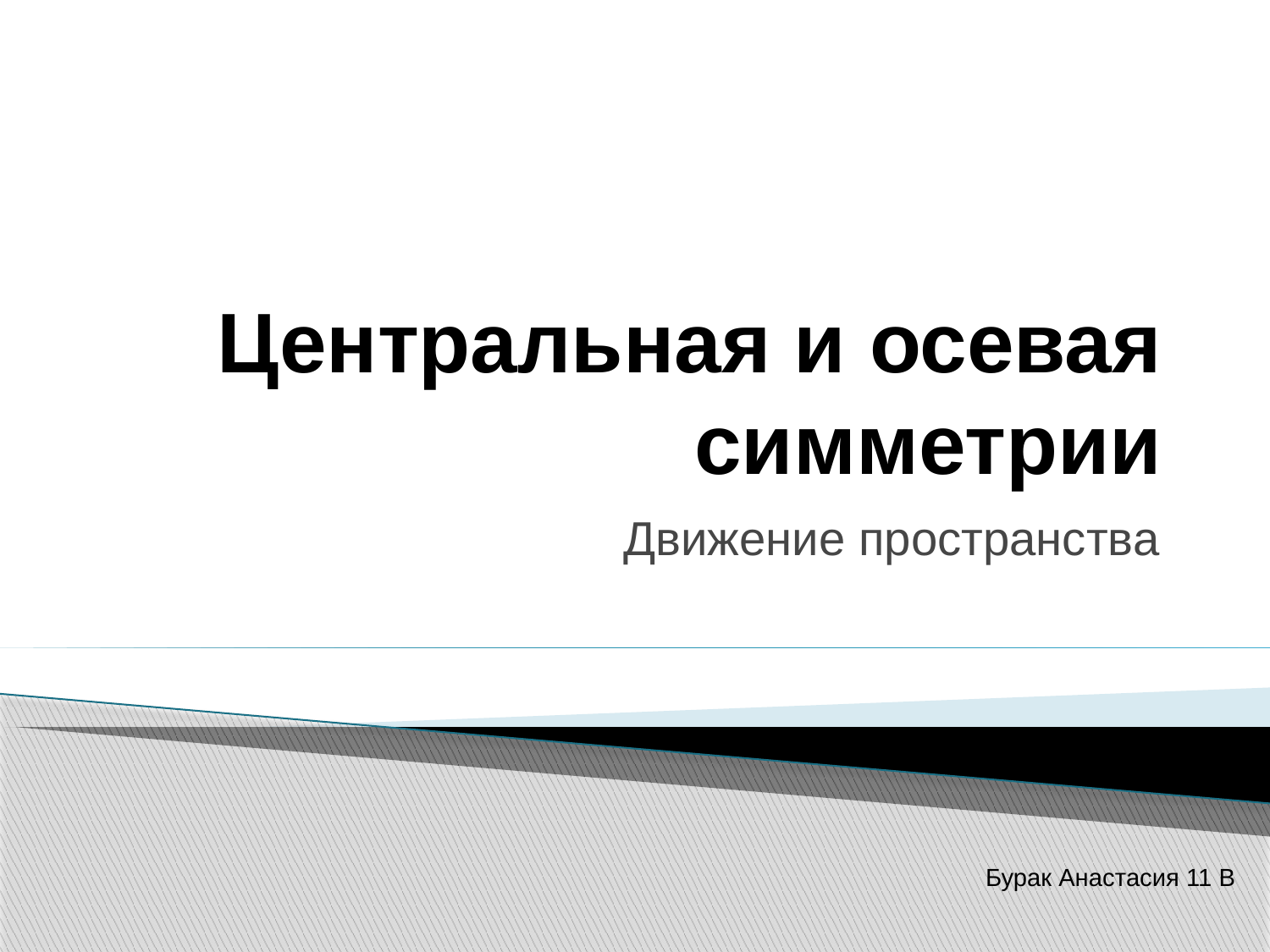

# Центральная и осевая симметрии
Движение пространства
Бурак Анастасия 11 В